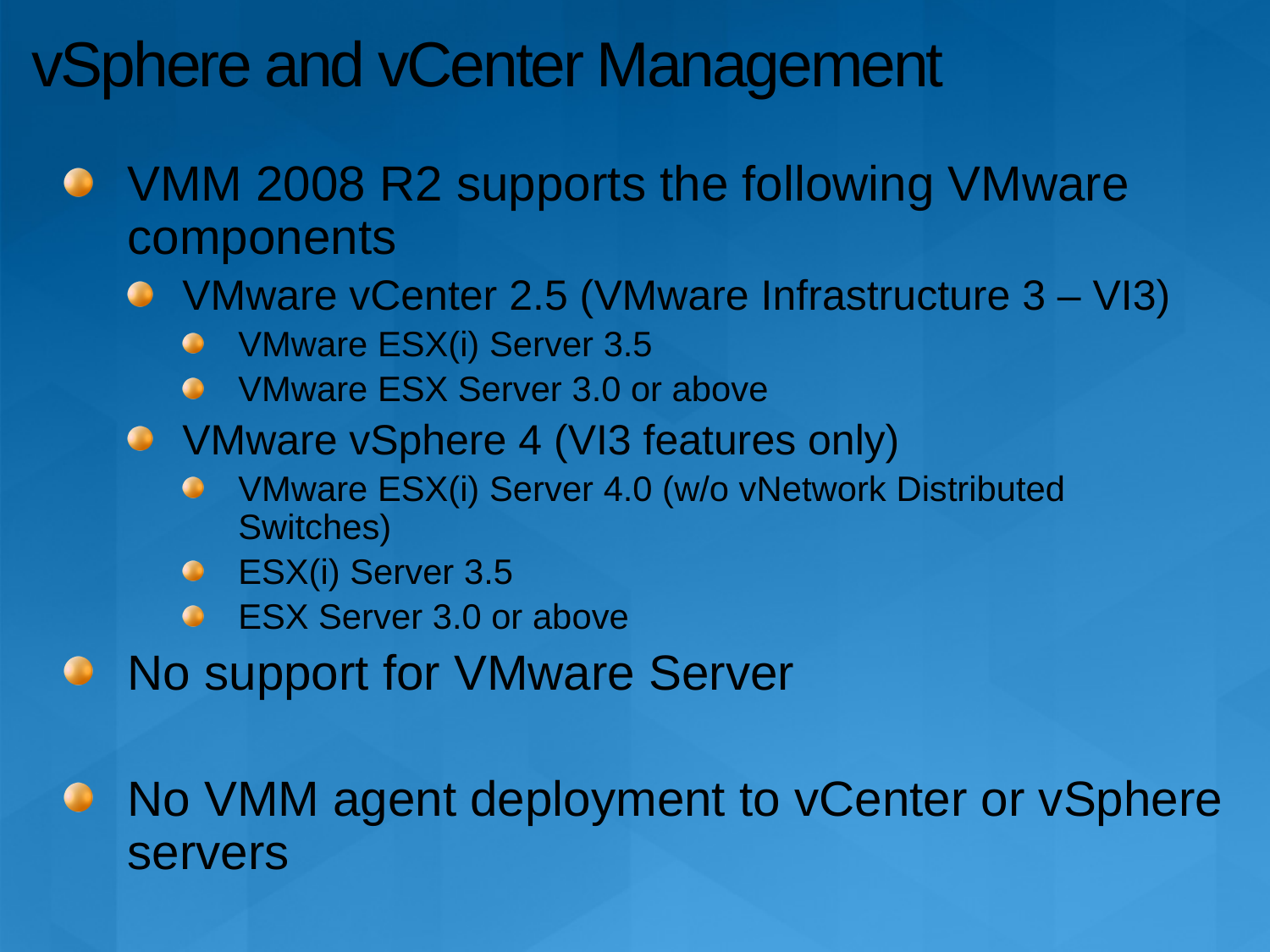

# vSphere and vCenter Management
VMM 2008 R2 supports the following VMware components
VMware vCenter 2.5 (VMware Infrastructure 3 – VI3)
VMware ESX(i) Server 3.5
VMware ESX Server 3.0 or above
VMware vSphere 4 (VI3 features only)
VMware ESX(i) Server 4.0 (w/o vNetwork Distributed Switches)
ESX(i) Server 3.5
ESX Server 3.0 or above
No support for VMware Server

No VMM agent deployment to vCenter or vSphere servers